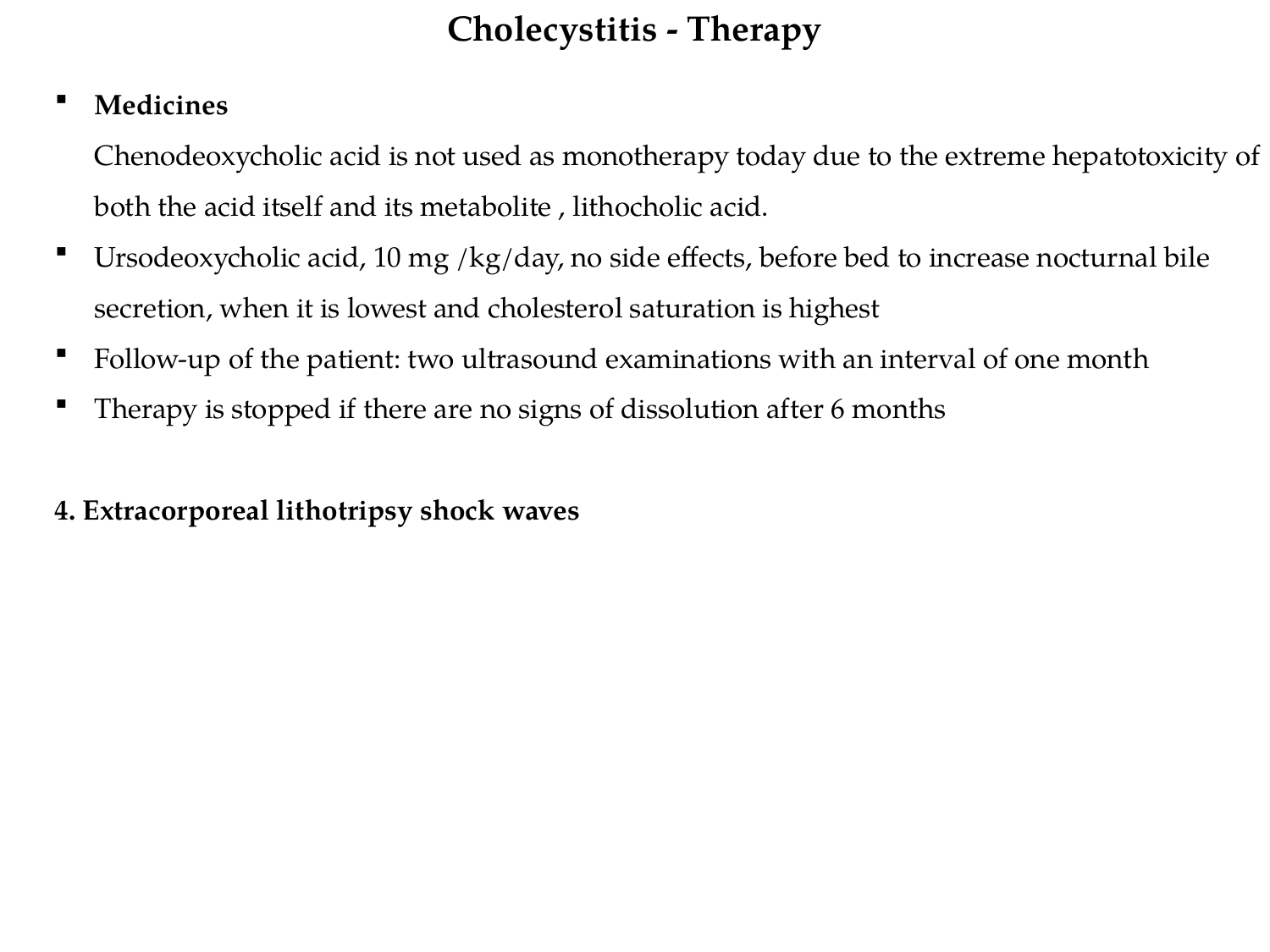

Cholecystitis - Therapy
Medicines
Chenodeoxycholic acid is not used as monotherapy today due to the extreme hepatotoxicity of both the acid itself and its metabolite , lithocholic acid.
Ursodeoxycholic acid, 10 mg /kg/day, no side effects, before bed to increase nocturnal bile secretion, when it is lowest and cholesterol saturation is highest
Follow-up of the patient: two ultrasound examinations with an interval of one month
Therapy is stopped if there are no signs of dissolution after 6 months

4. Extracorporeal lithotripsy shock waves